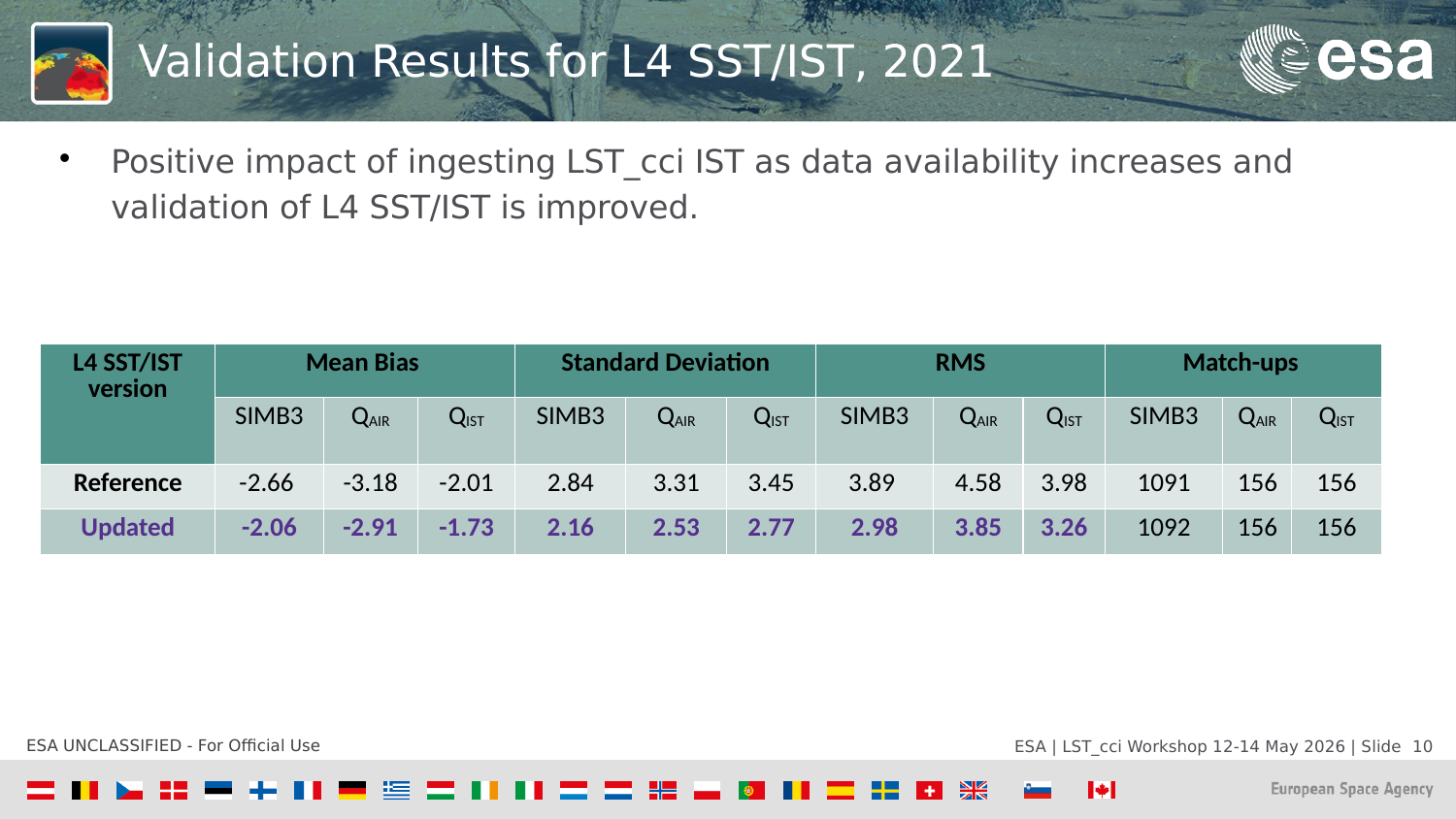

# Validation Results for L4 SST/IST, 2021
Positive impact of ingesting LST_cci IST as data availability increases and validation of L4 SST/IST is improved.
| L4 SST/IST version | Mean Bias |  |  | Standard Deviation |  |  | RMS |  |  | Match-ups |  |  |
| --- | --- | --- | --- | --- | --- | --- | --- | --- | --- | --- | --- | --- |
|  | SIMB3 | QAIR | QIST | SIMB3 | QAIR | QIST | SIMB3 | QAIR | QIST | SIMB3 | QAIR | QIST |
| Reference | -2.66 | -3.18 | -2.01 | 2.84 | 3.31 | 3.45 | 3.89 | 4.58 | 3.98 | 1091 | 156 | 156 |
| Updated | -2.06 | -2.91 | -1.73 | 2.16 | 2.53 | 2.77 | 2.98 | 3.85 | 3.26 | 1092 | 156 | 156 |